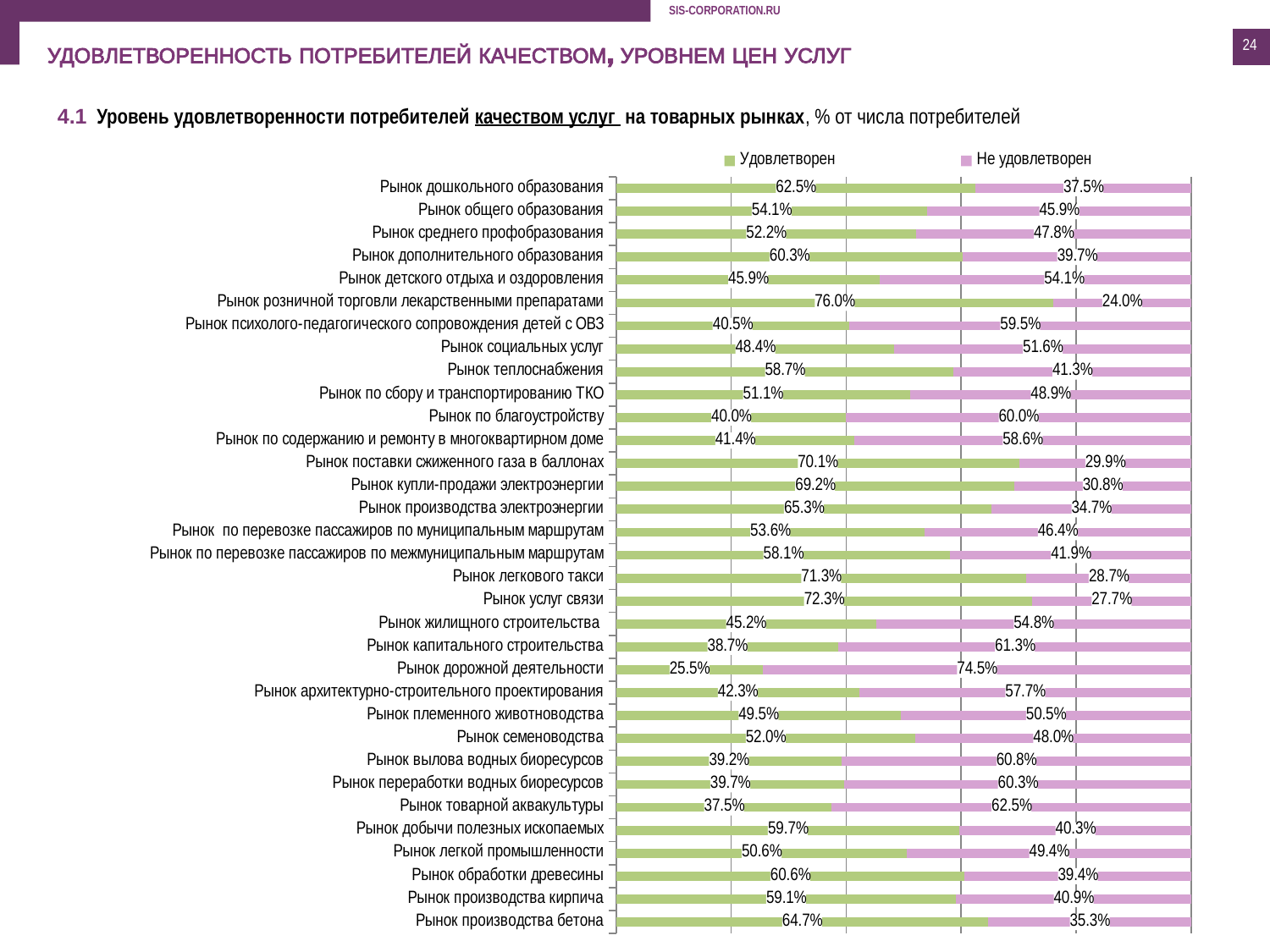

24
УДОВЛЕТВОРЕННОСТЬ ПОТРЕБИТЕЛЕЙ КАЧЕСТВОМ, УРОВНЕМ ЦЕН УСЛУГ
4.1  Уровень удовлетворенности потребителей качеством услуг  на товарных рынках, % от числа потребителей

### Chart

| Category | Удовлетворен | Не удовлетворен |
|---|---|---|
| Рынок дошкольного образования | 0.6250000000000001 | 0.37500000000000006 |
| Рынок общего образования | 0.541 | 0.459 |
| Рынок среднего профобразования | 0.522 | 0.47800000000000004 |
| Рынок дополнительного образования | 0.6030000000000001 | 0.3970000000000001 |
| Рынок детского отдыха и оздоровления | 0.459 | 0.541 |
| Рынок розничной торговли лекарственными препаратами | 0.7600000000000001 | 0.24000000000000002 |
| Рынок психолого-педагогического сопровождения детей с ОВЗ | 0.4050000000000001 | 0.595 |
| Рынок социальных услуг | 0.4840000000000001 | 0.516 |
| Рынок теплоснабжения | 0.587 | 0.41300000000000003 |
| Рынок по сбору и транспортированию ТКО | 0.511 | 0.4890000000000001 |
| Рынок по благоустройству | 0.4 | 0.6000000000000001 |
| Рынок по содержанию и ремонту в многоквартирном доме | 0.41400000000000003 | 0.586 |
| Рынок поставки сжиженного газа в баллонах | 0.7010000000000001 | 0.2990000000000001 |
| Рынок купли-продажи электроэнергии | 0.692 | 0.30800000000000005 |
| Рынок производства электроэнергии | 0.6530000000000001 | 0.34700000000000003 |
| Рынок  по перевозке пассажиров по муниципальным маршрутам | 0.536 | 0.464 |
| Рынок по перевозке пассажиров по межмуниципальным маршрутам | 0.581 | 0.41900000000000004 |
| Рынок легкового такси | 0.7130000000000001 | 0.28700000000000003 |
| Рынок услуг связи | 0.7230000000000001 | 0.277 |
| Рынок жилищного строительства  | 0.452 | 0.548 |
| Рынок капитального строительства | 0.38700000000000007 | 0.6130000000000001 |
| Рынок дорожной деятельности | 0.255 | 0.7450000000000001 |
| Рынок архитектурно-строительного проектирования | 0.4230000000000001 | 0.5770000000000001 |
| Рынок племенного животноводства | 0.49500000000000005 | 0.505 |
| Рынок семеноводства | 0.52 | 0.48000000000000004 |
| Рынок вылова водных биоресурсов | 0.39200000000000007 | 0.6080000000000001 |
| Рынок переработки водных биоресурсов | 0.3970000000000001 | 0.6030000000000001 |
| Рынок товарной аквакультуры | 0.37500000000000006 | 0.6250000000000001 |
| Рынок добычи полезных ископаемых | 0.597 | 0.403 |
| Рынок легкой промышленности | 0.506 | 0.4940000000000001 |
| Рынок обработки древесины | 0.6060000000000001 | 0.3940000000000001 |
| Рынок производства кирпича | 0.591 | 0.40900000000000003 |
| Рынок производства бетона | 0.6470000000000001 | 0.35300000000000004 |